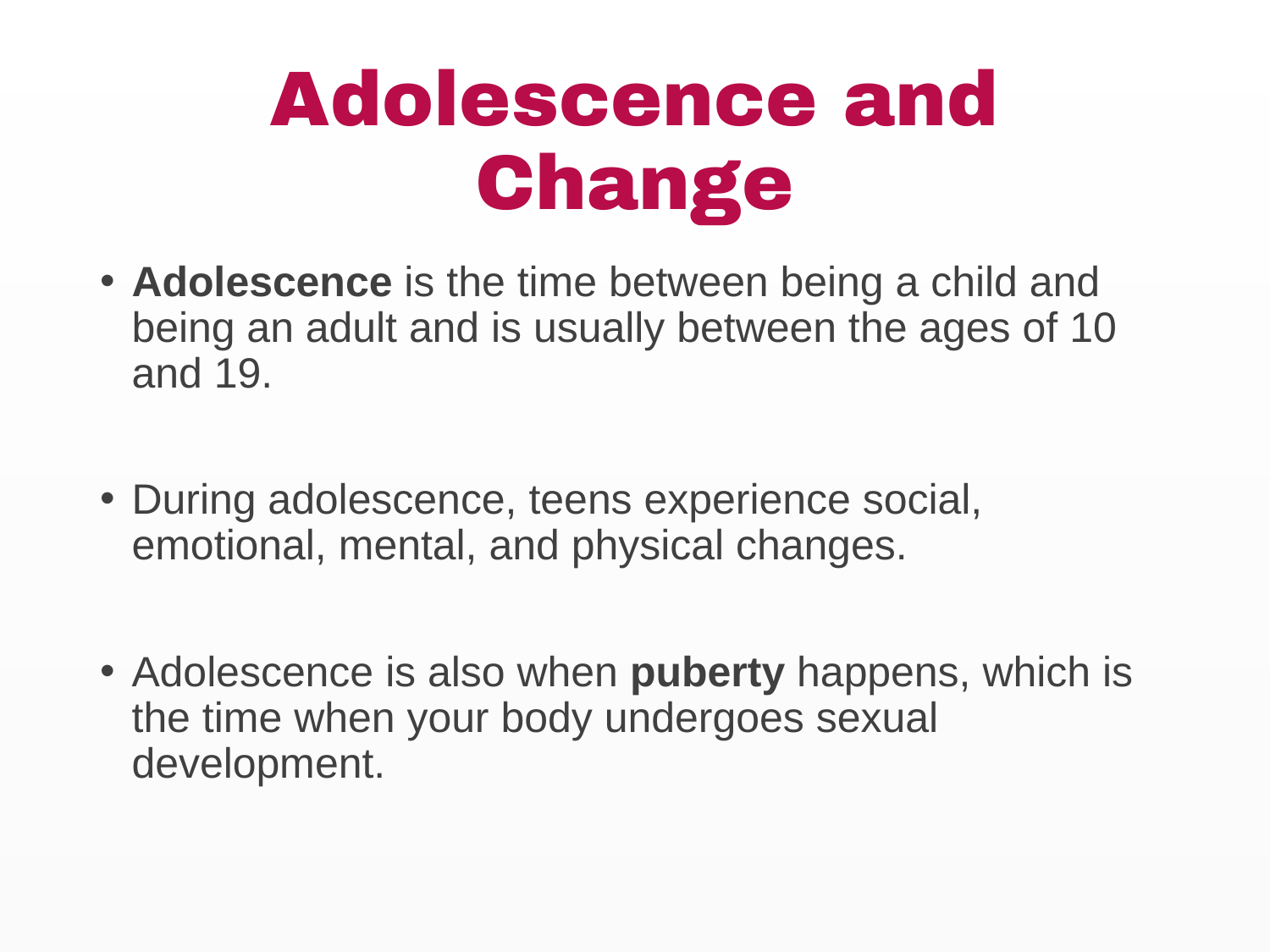

# Adolescence and Change
Adolescence is the time between being a child and being an adult and is usually between the ages of 10 and 19.

During adolescence, teens experience social, emotional, mental, and physical changes.

Adolescence is also when puberty happens, which is the time when your body undergoes sexual development.